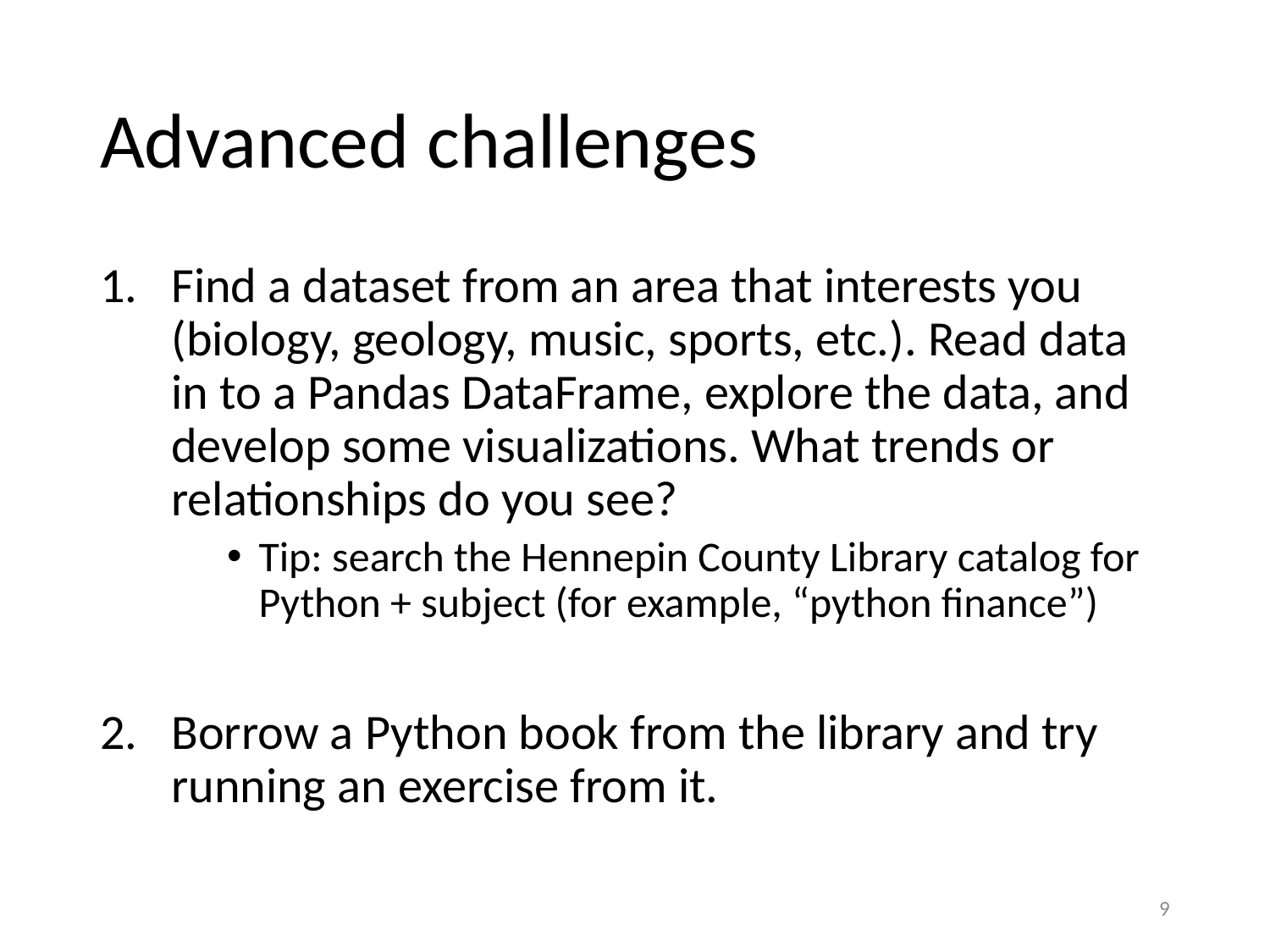

# Advanced challenges
Find a dataset from an area that interests you (biology, geology, music, sports, etc.). Read data in to a Pandas DataFrame, explore the data, and develop some visualizations. What trends or relationships do you see?
Tip: search the Hennepin County Library catalog for Python + subject (for example, “python finance”)

Borrow a Python book from the library and try running an exercise from it.
9